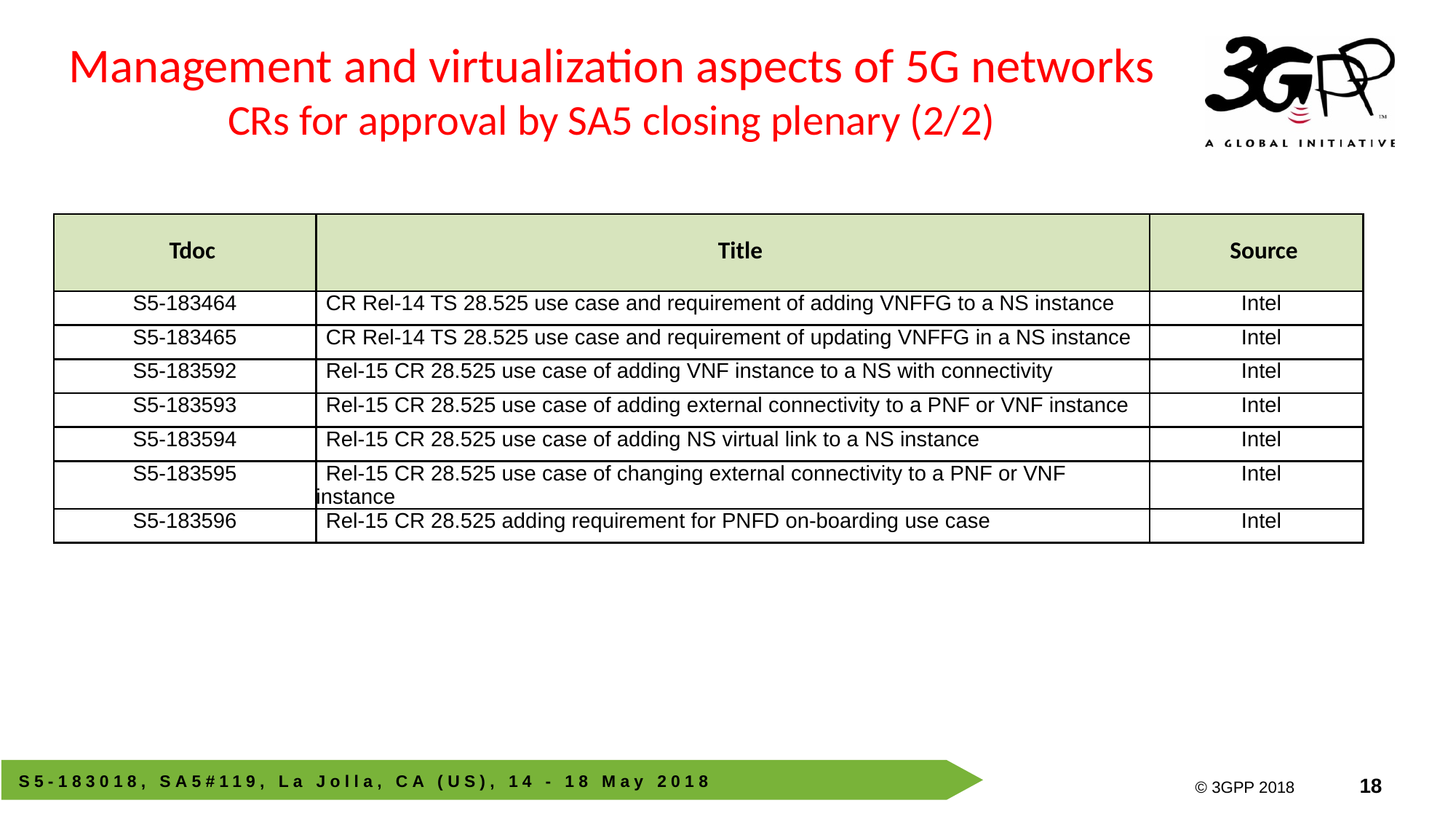

Management and virtualization aspects of 5G networks
CRs for approval by SA5 closing plenary (2/2)
| Tdoc | Title | Source |
| --- | --- | --- |
| S5‑183464 | CR Rel-14 TS 28.525 use case and requirement of adding VNFFG to a NS instance | Intel |
| S5‑183465 | CR Rel-14 TS 28.525 use case and requirement of updating VNFFG in a NS instance | Intel |
| S5‑183592 | Rel-15 CR 28.525 use case of adding VNF instance to a NS with connectivity | Intel |
| S5‑183593 | Rel-15 CR 28.525 use case of adding external connectivity to a PNF or VNF instance | Intel |
| S5‑183594 | Rel-15 CR 28.525 use case of adding NS virtual link to a NS instance | Intel |
| S5‑183595 | Rel-15 CR 28.525 use case of changing external connectivity to a PNF or VNF instance | Intel |
| S5‑183596 | Rel-15 CR 28.525 adding requirement for PNFD on-boarding use case | Intel |